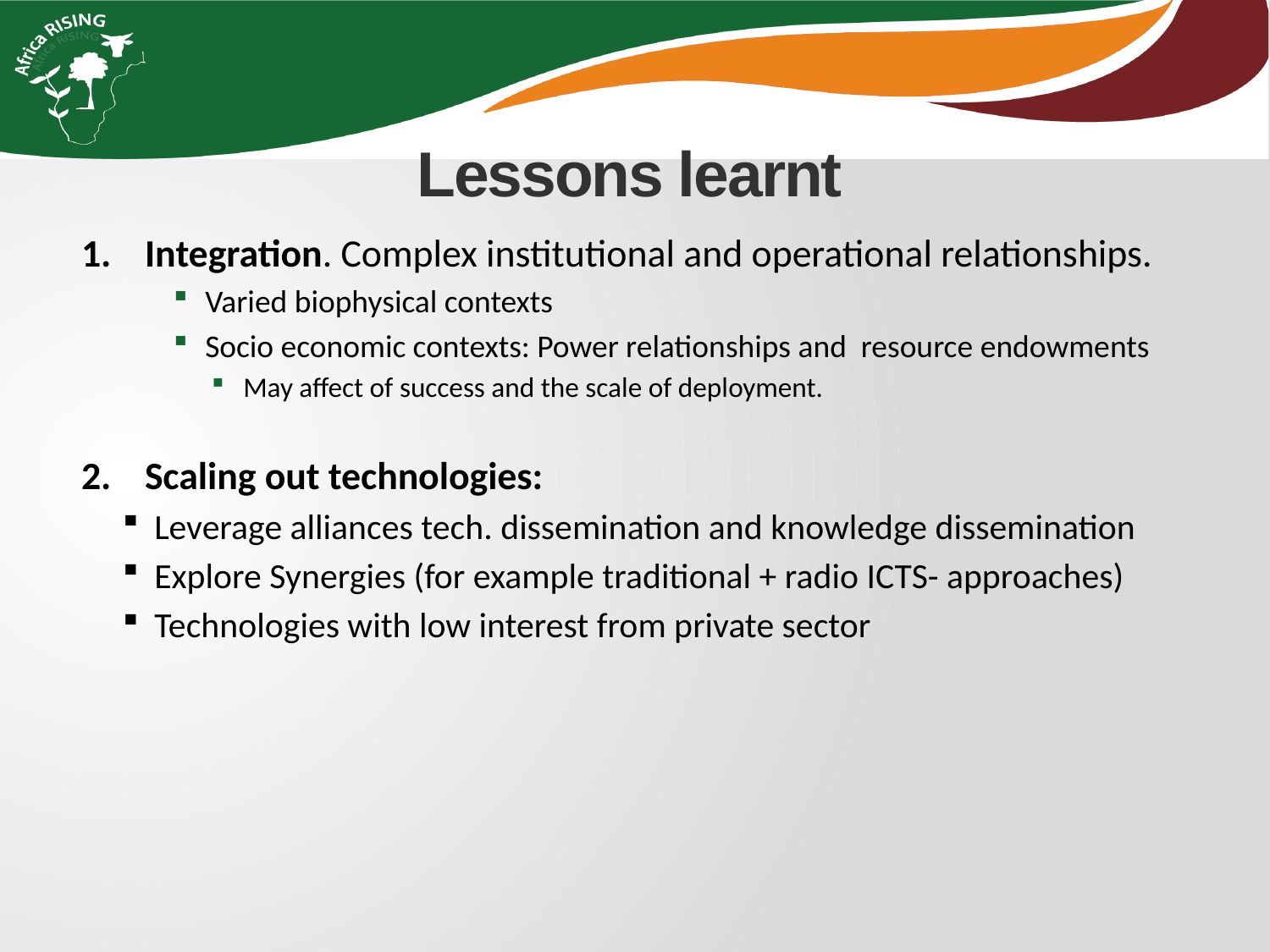

# Lessons learnt
Integration. Complex institutional and operational relationships.
Varied biophysical contexts
Socio economic contexts: Power relationships and  resource endowments
May affect of success and the scale of deployment.

Scaling out technologies:
Leverage alliances tech. dissemination and knowledge dissemination
Explore Synergies (for example traditional + radio ICTS- approaches)
Technologies with low interest from private sector